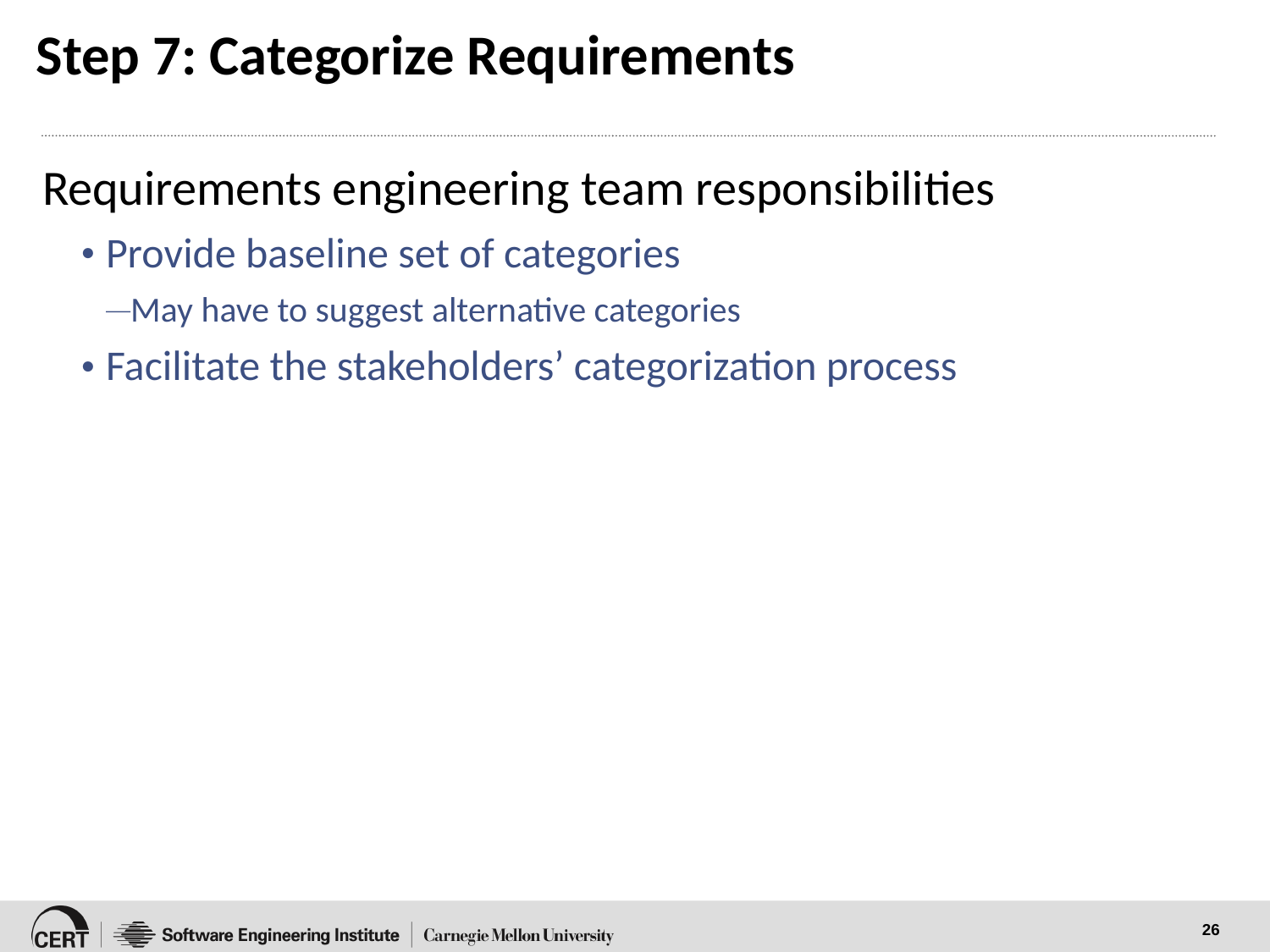

# Step 7: Categorize Requirements
Requirements engineering team responsibilities
Provide baseline set of categories
May have to suggest alternative categories
Facilitate the stakeholders’ categorization process